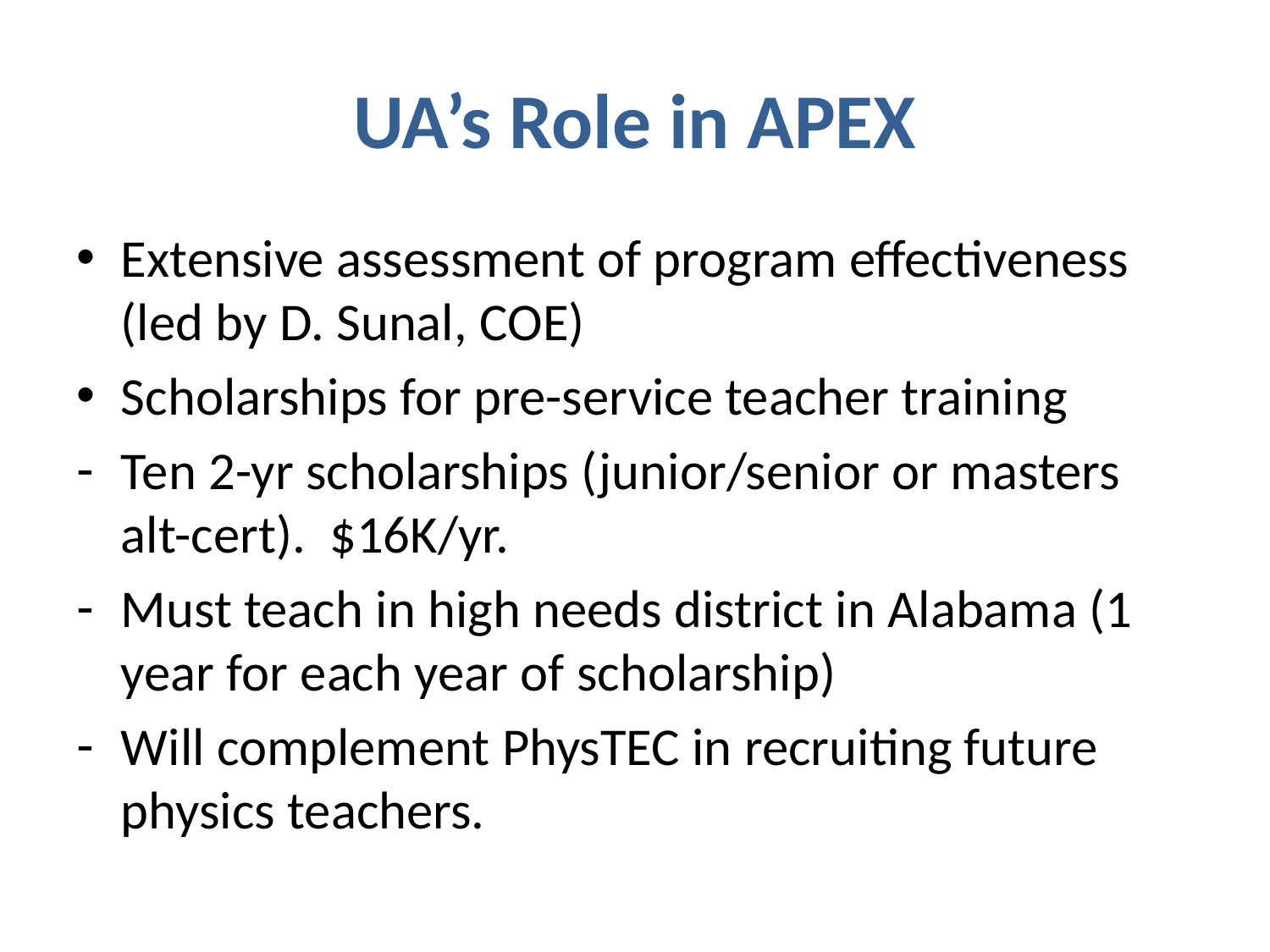

# UA’s Role in APEX
Extensive assessment of program effectiveness (led by D. Sunal, COE)
Scholarships for pre-service teacher training
Ten 2-yr scholarships (junior/senior or masters alt-cert).  $16K/yr.
Must teach in high needs district in Alabama (1 year for each year of scholarship)
Will complement PhysTEC in recruiting future physics teachers.